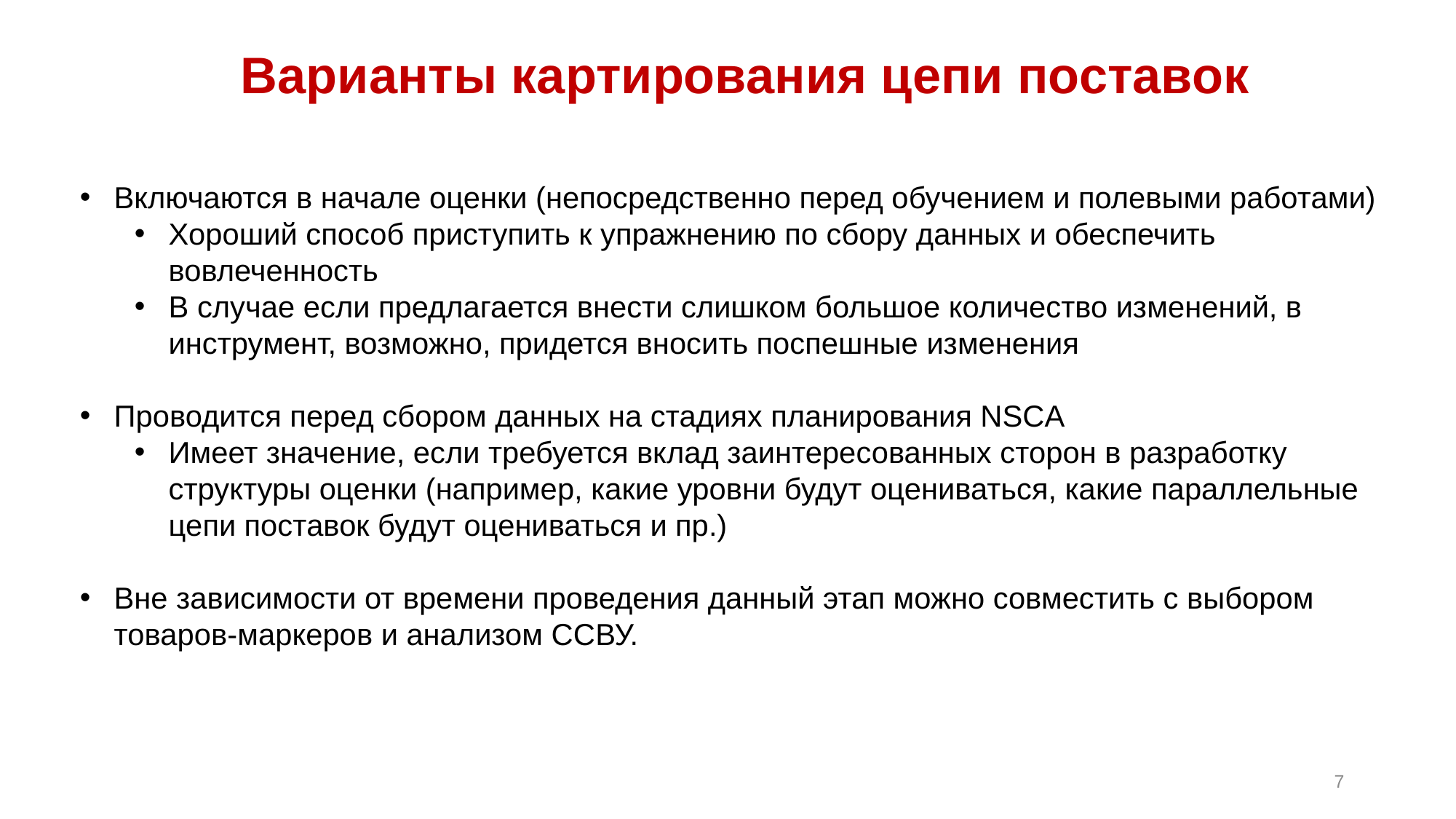

# Варианты картирования цепи поставок
Включаются в начале оценки (непосредственно перед обучением и полевыми работами)
Хороший способ приступить к упражнению по сбору данных и обеспечить вовлеченность
В случае если предлагается внести слишком большое количество изменений, в инструмент, возможно, придется вносить поспешные изменения

Проводится перед сбором данных на стадиях планирования NSCA
Имеет значение, если требуется вклад заинтересованных сторон в разработку структуры оценки (например, какие уровни будут оцениваться, какие параллельные цепи поставок будут оцениваться и пр.)

Вне зависимости от времени проведения данный этап можно совместить с выбором товаров-маркеров и анализом ССВУ.
7